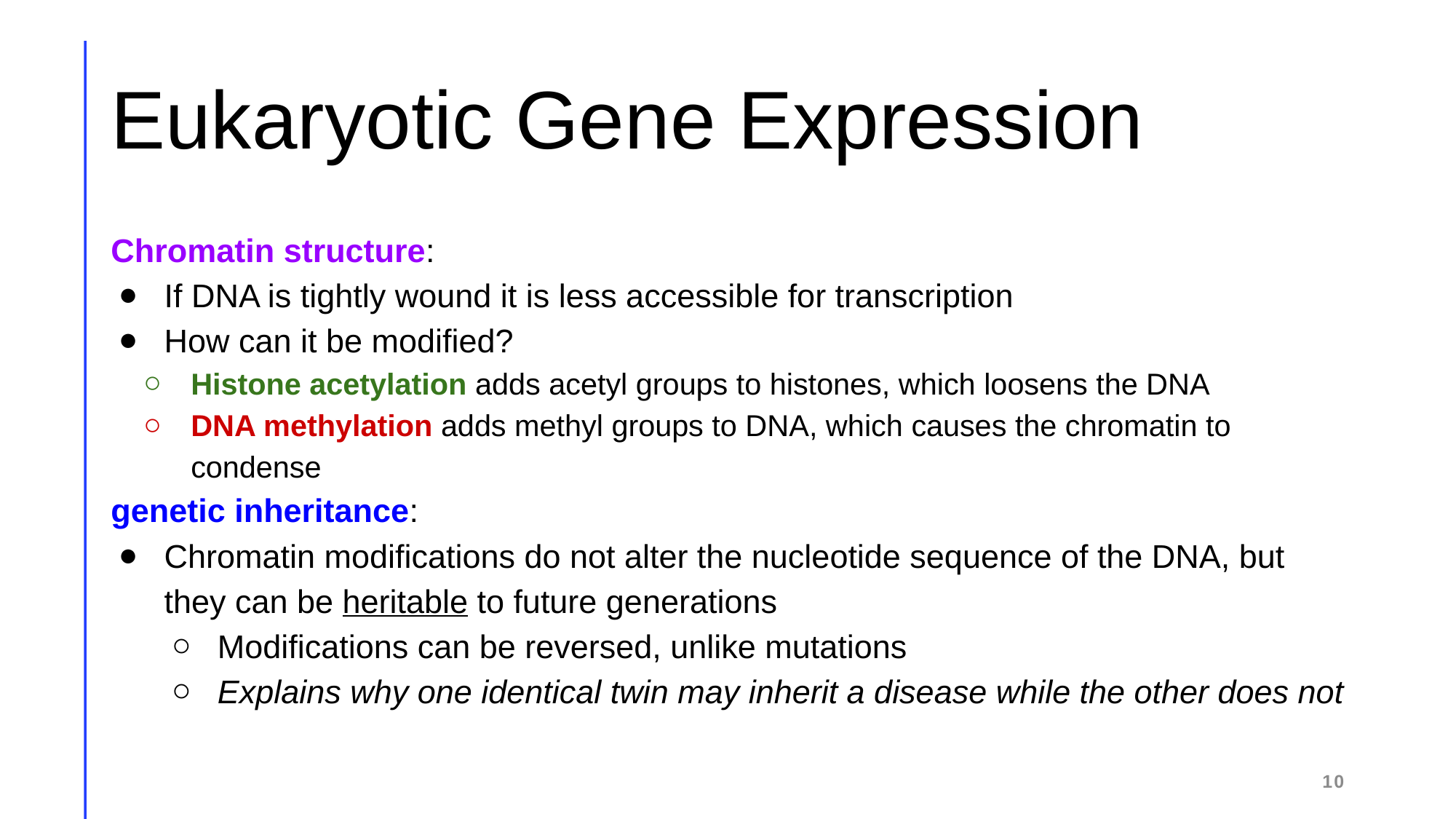

# Eukaryotic Gene Expression
Chromatin structure:
If DNA is tightly wound it is less accessible for transcription
How can it be modified?
Histone acetylation adds acetyl groups to histones, which loosens the DNA
DNA methylation adds methyl groups to DNA, which causes the chromatin to condense
genetic inheritance:
Chromatin modifications do not alter the nucleotide sequence of the DNA, but they can be heritable to future generations
Modifications can be reversed, unlike mutations
Explains why one identical twin may inherit a disease while the other does not

10